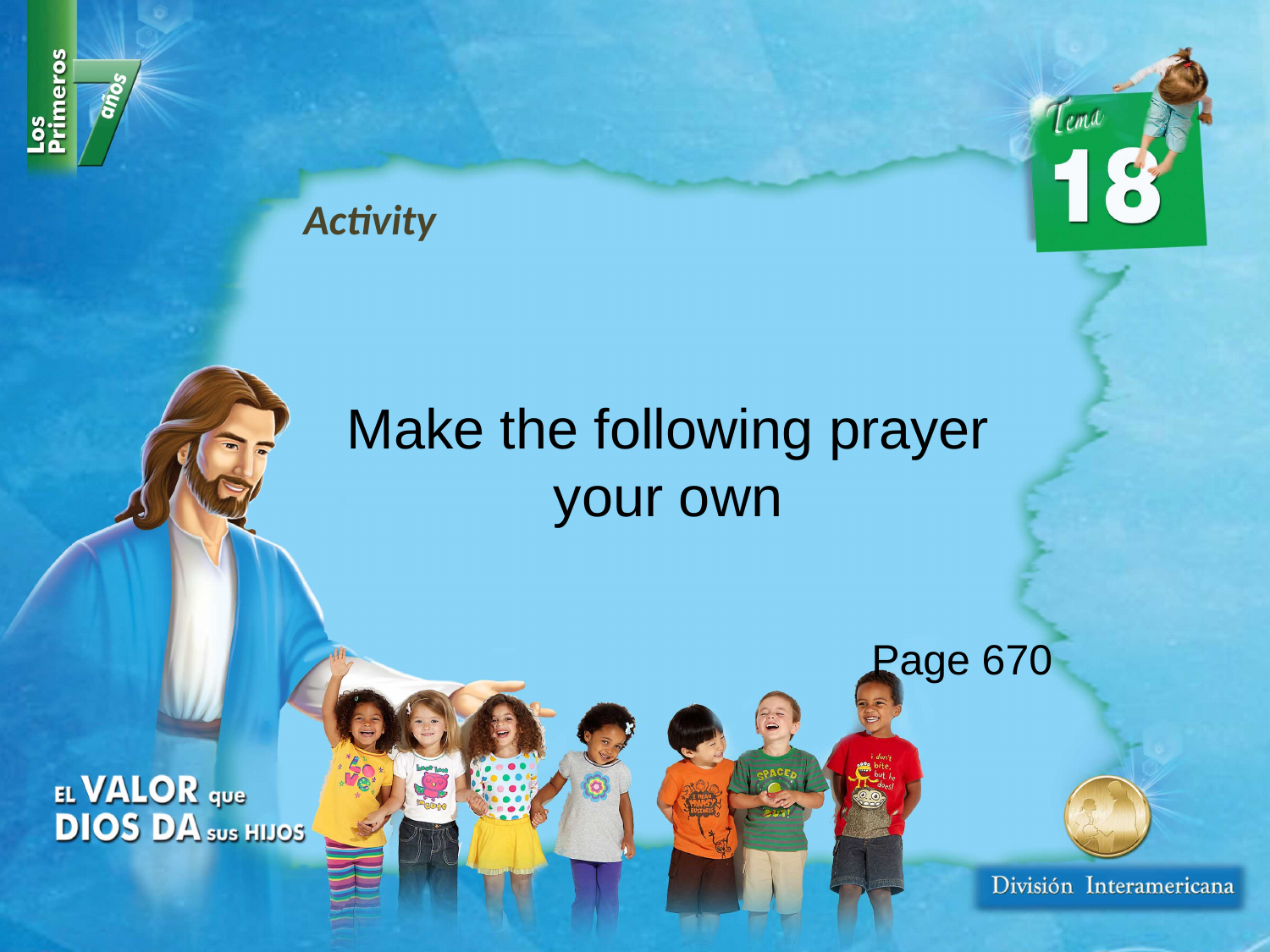

Activity
Make the following prayer your own
Page 670